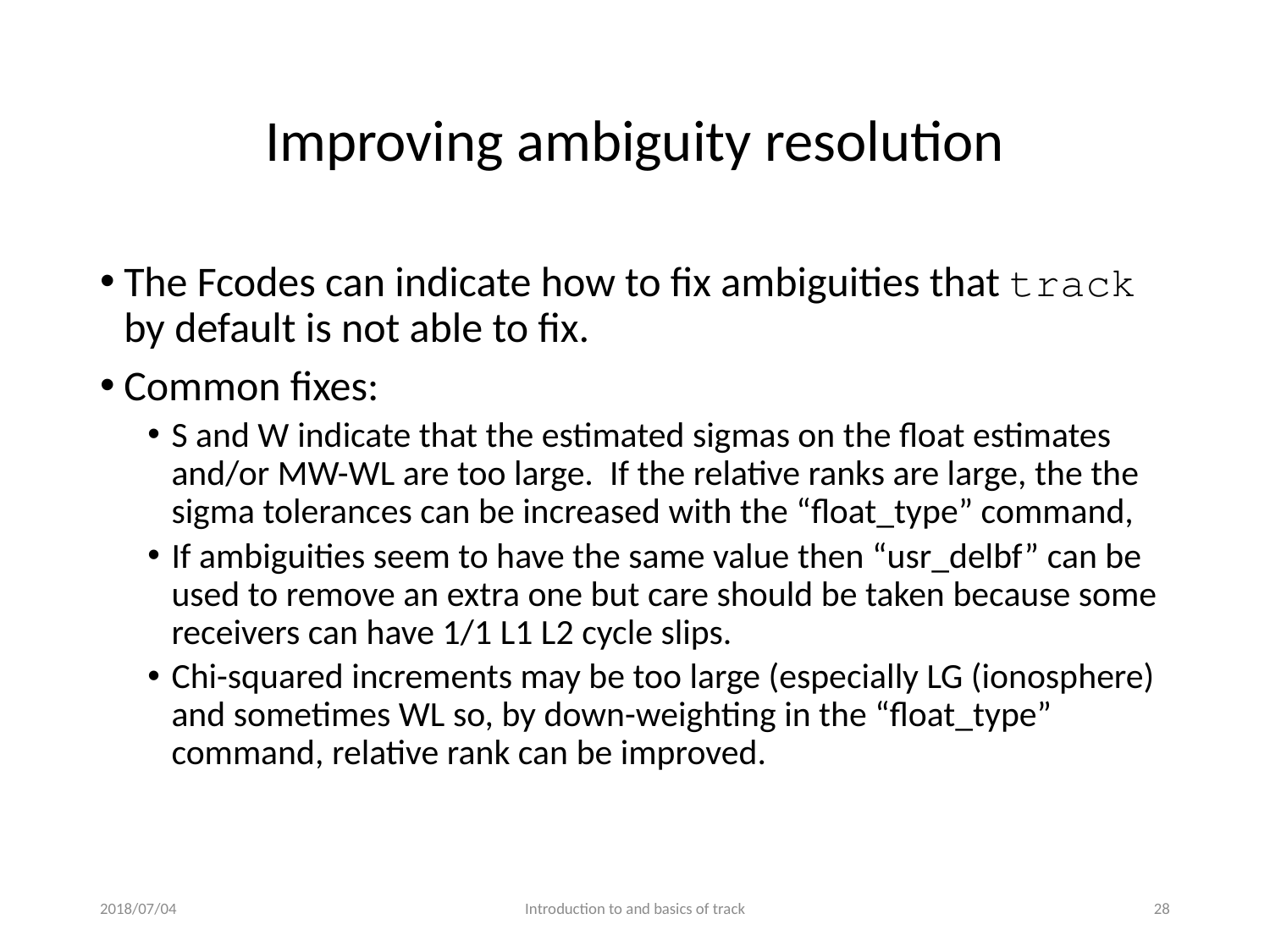

# Improving ambiguity resolution
The Fcodes can indicate how to fix ambiguities that track by default is not able to fix.
Common fixes:
S and W indicate that the estimated sigmas on the float estimates and/or MW-WL are too large.  If the relative ranks are large, the the sigma tolerances can be increased with the “float_type” command,
If ambiguities seem to have the same value then “usr_delbf” can be used to remove an extra one but care should be taken because some receivers can have 1/1 L1 L2 cycle slips.
Chi-squared increments may be too large (especially LG (ionosphere) and sometimes WL so, by down-weighting in the “float_type” command, relative rank can be improved.
2018/07/04
Introduction to and basics of track
28